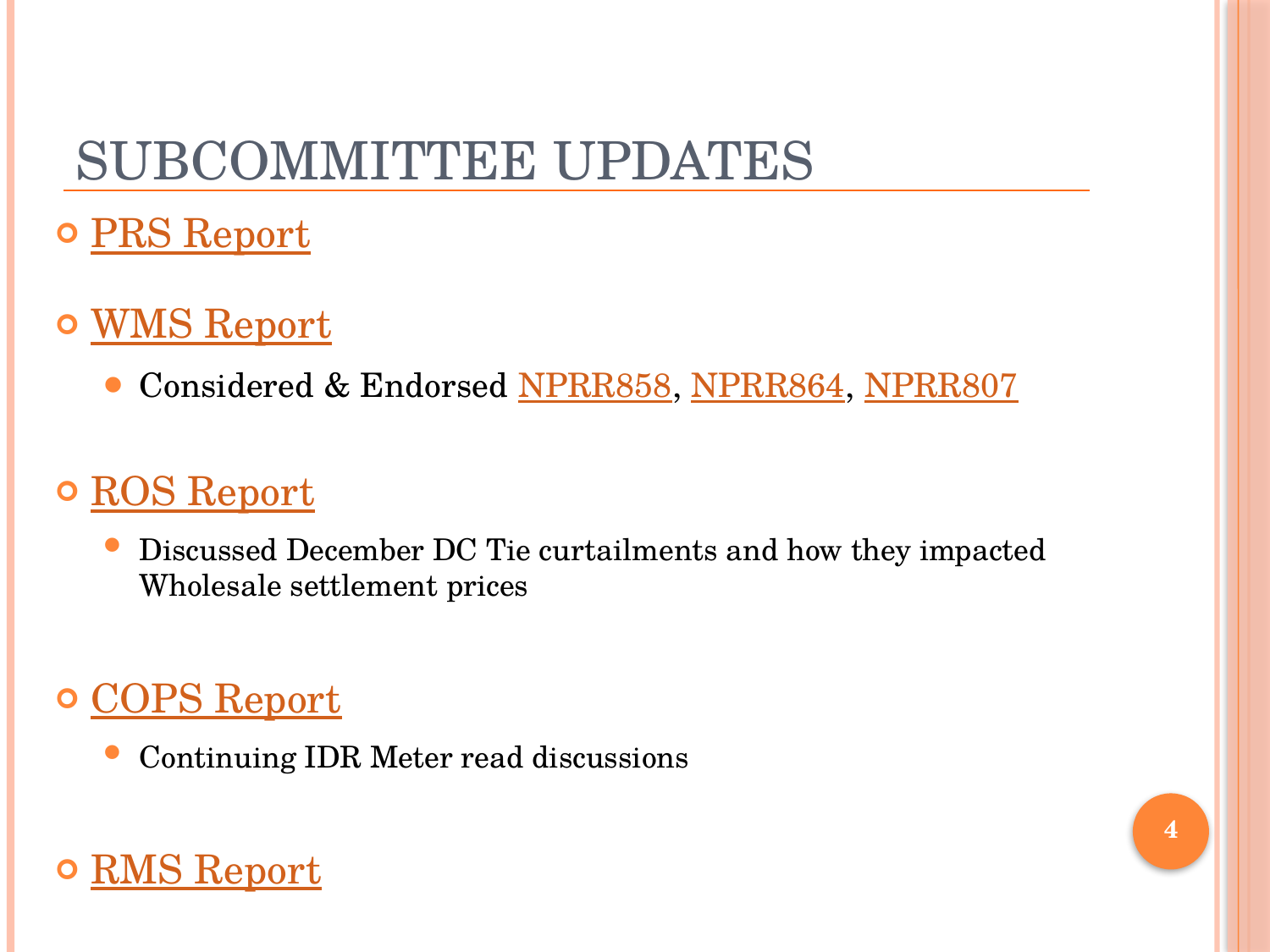

# Subcommittee Updates
PRS Report

WMS Report
Considered & Endorsed NPRR858, NPRR864, NPRR807

ROS Report
Discussed December DC Tie curtailments and how they impacted Wholesale settlement prices

COPS Report
Continuing IDR Meter read discussions

RMS Report
4